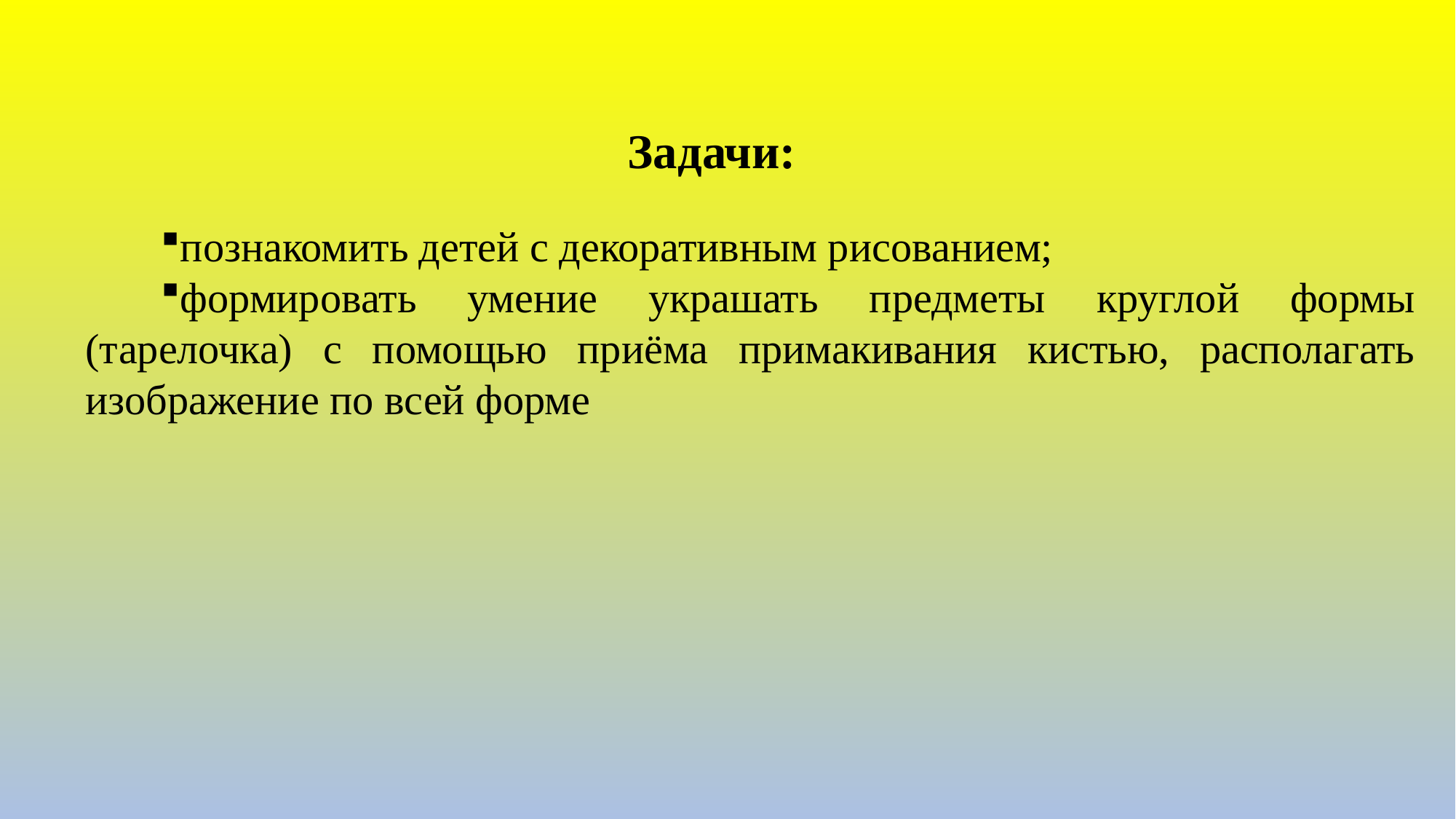

Задачи:
познакомить детей с декоративным рисованием;
формировать умение украшать предметы круглой формы (тарелочка) с помощью приёма примакивания кистью, располагать изображение по всей форме